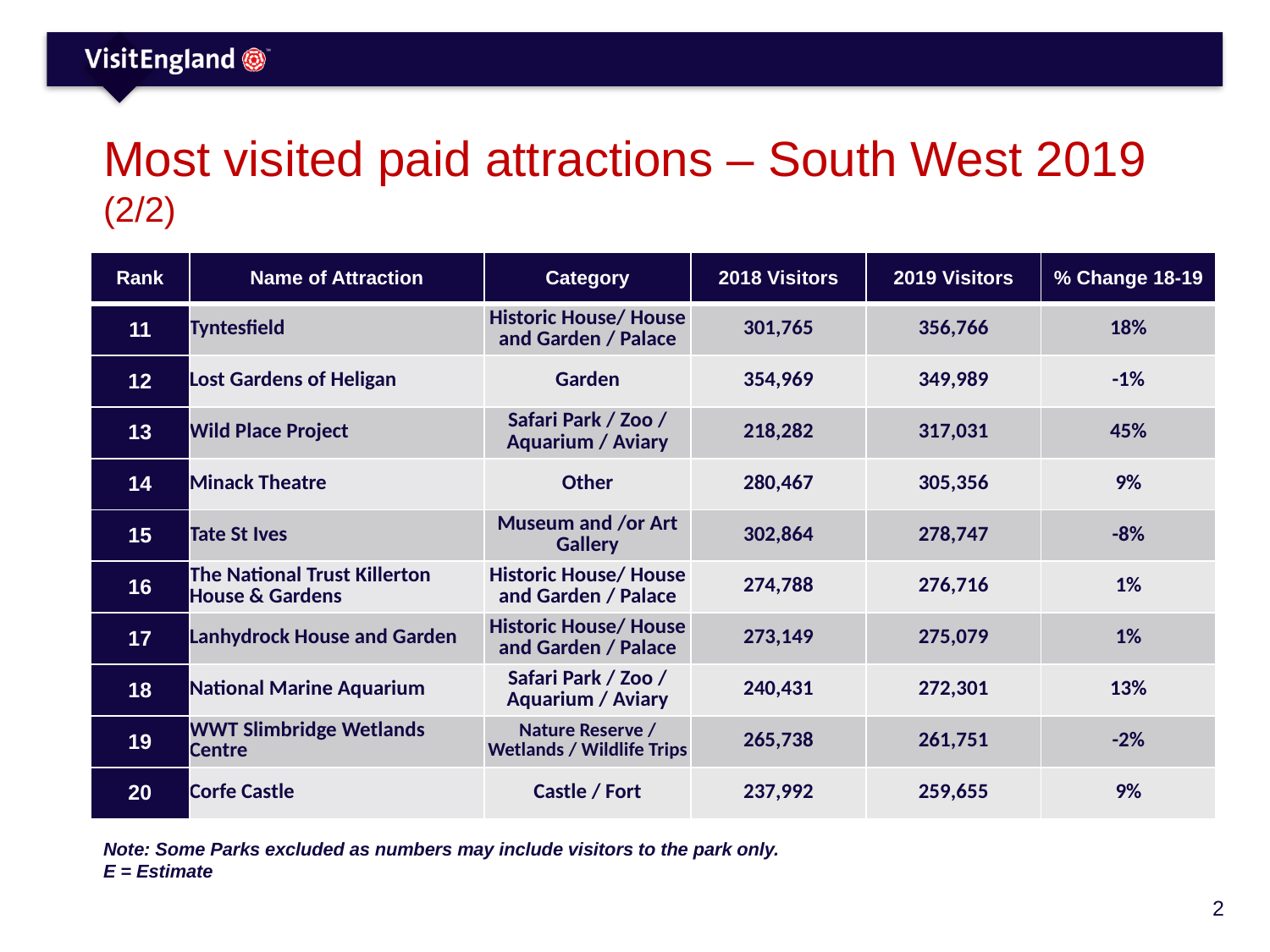

# Most visited paid attractions – South West 2019 (2/2)
| Rank | Name of Attraction | Category | 2018 Visitors | 2019 Visitors | % Change 18-19 |
| --- | --- | --- | --- | --- | --- |
| 11 | Tyntesfield | Historic House/ House and Garden / Palace | 301,765 | 356,766 | 18% |
| 12 | Lost Gardens of Heligan | Garden | 354,969 | 349,989 | -1% |
| 13 | Wild Place Project | Safari Park / Zoo / Aquarium / Aviary | 218,282 | 317,031 | 45% |
| 14 | Minack Theatre | Other | 280,467 | 305,356 | 9% |
| 15 | Tate St Ives | Museum and /or Art Gallery | 302,864 | 278,747 | -8% |
| 16 | The National Trust Killerton House & Gardens | Historic House/ House and Garden / Palace | 274,788 | 276,716 | 1% |
| 17 | Lanhydrock House and Garden | Historic House/ House and Garden / Palace | 273,149 | 275,079 | 1% |
| 18 | National Marine Aquarium | Safari Park / Zoo / Aquarium / Aviary | 240,431 | 272,301 | 13% |
| 19 | WWT Slimbridge Wetlands Centre | Nature Reserve / Wetlands / Wildlife Trips | 265,738 | 261,751 | -2% |
| 20 | Corfe Castle | Castle / Fort | 237,992 | 259,655 | 9% |
Note: Some Parks excluded as numbers may include visitors to the park only.
E = Estimate